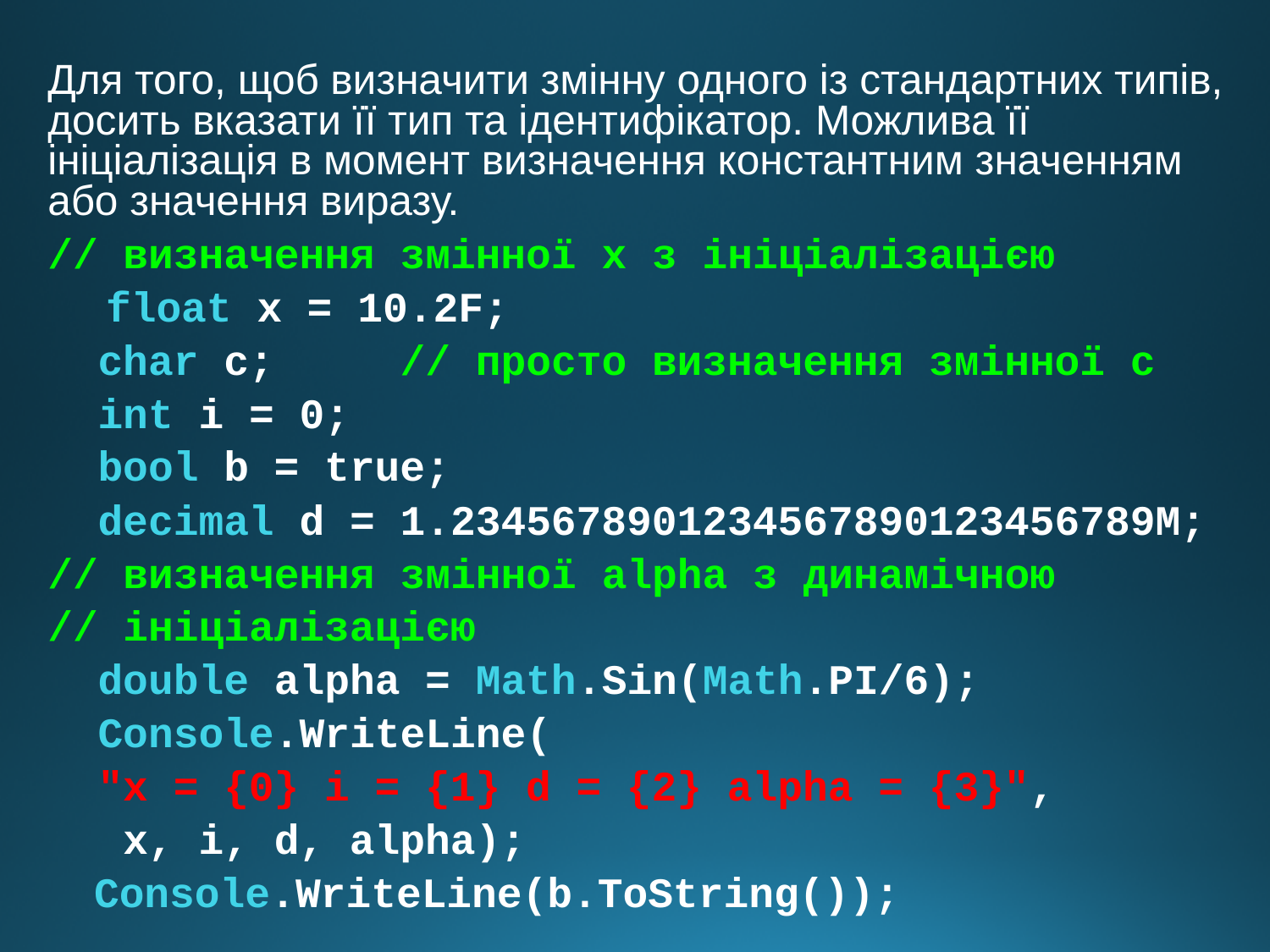

Для того, щоб визначити змінну одного із стандартних типів, досить вказати її тип та ідентифікатор. Можлива її ініціалізація в момент визначення константним значенням або значення виразу.
// визначення змінної x з ініціалізацією
     float x = 10.2F;
  char c;     // просто визначення змінної с
  int i = 0;
  bool b = true;
  decimal d = 1.2345678901234567890123456789M;
// визначення змінної alpha з динамічною
// ініціалізацією
  double alpha = Math.Sin(Math.PI/6);
  Console.WriteLine(
  "x = {0} i = {1} d = {2} alpha = {3}",
   x, i, d, alpha);
    Console.WriteLine(b.ToString());